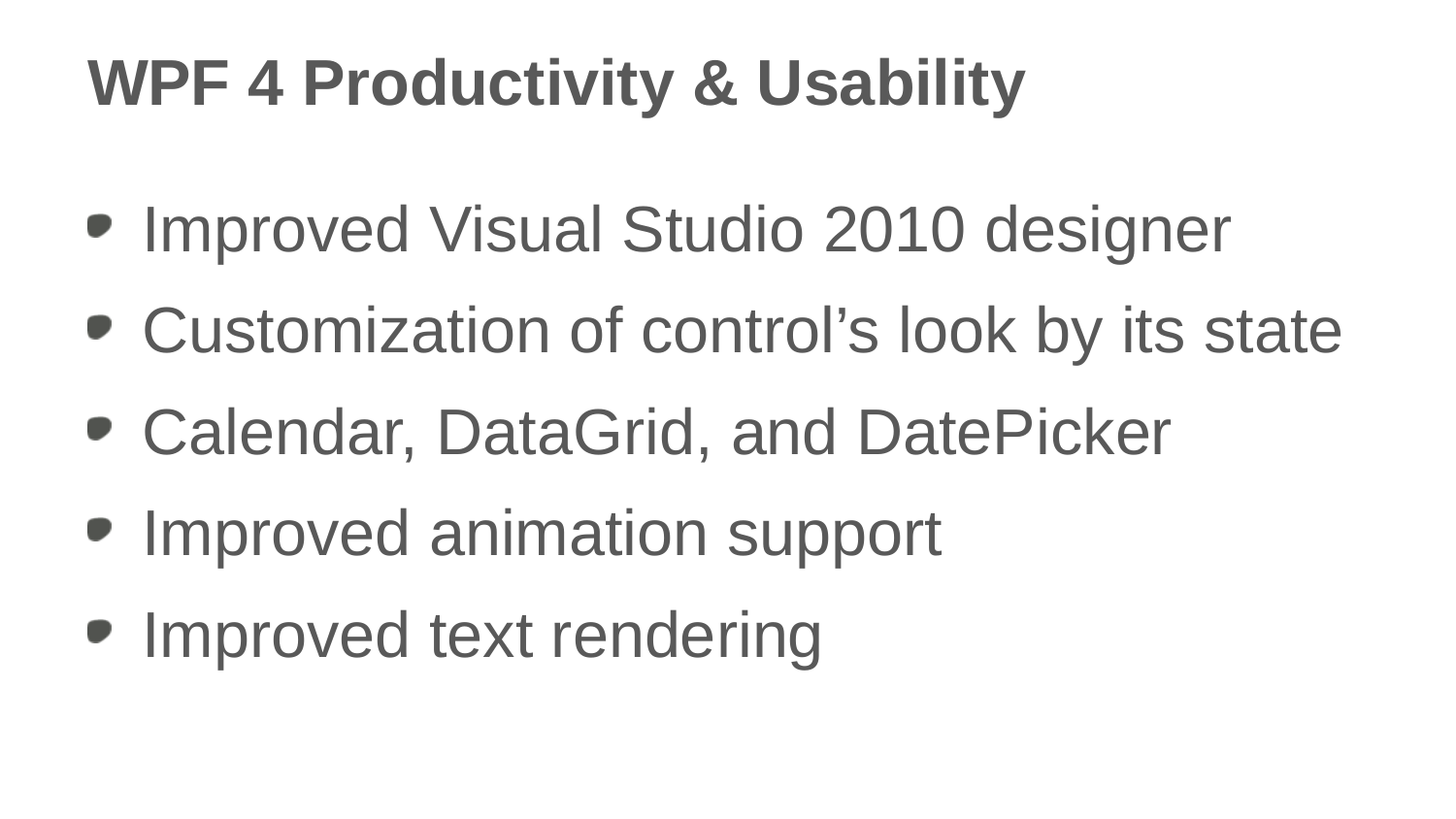

# WPF 4 Productivity & Usability
Improved Visual Studio 2010 designer
Customization of control’s look by its state
Calendar, DataGrid, and DatePicker
Improved animation support
Improved text rendering